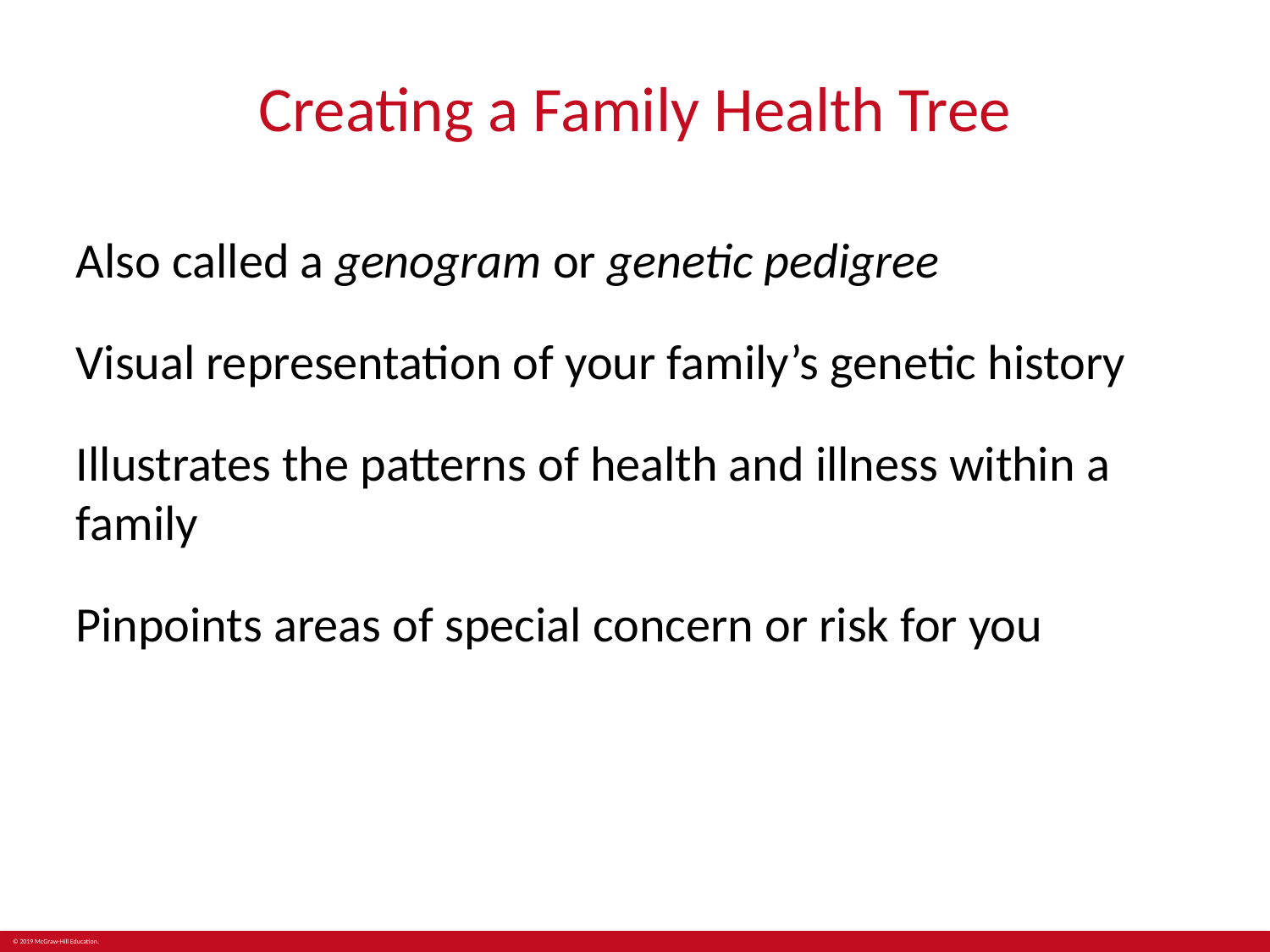

# Creating a Family Health Tree
Also called a genogram or genetic pedigree
Visual representation of your family’s genetic history
Illustrates the patterns of health and illness within a family
Pinpoints areas of special concern or risk for you